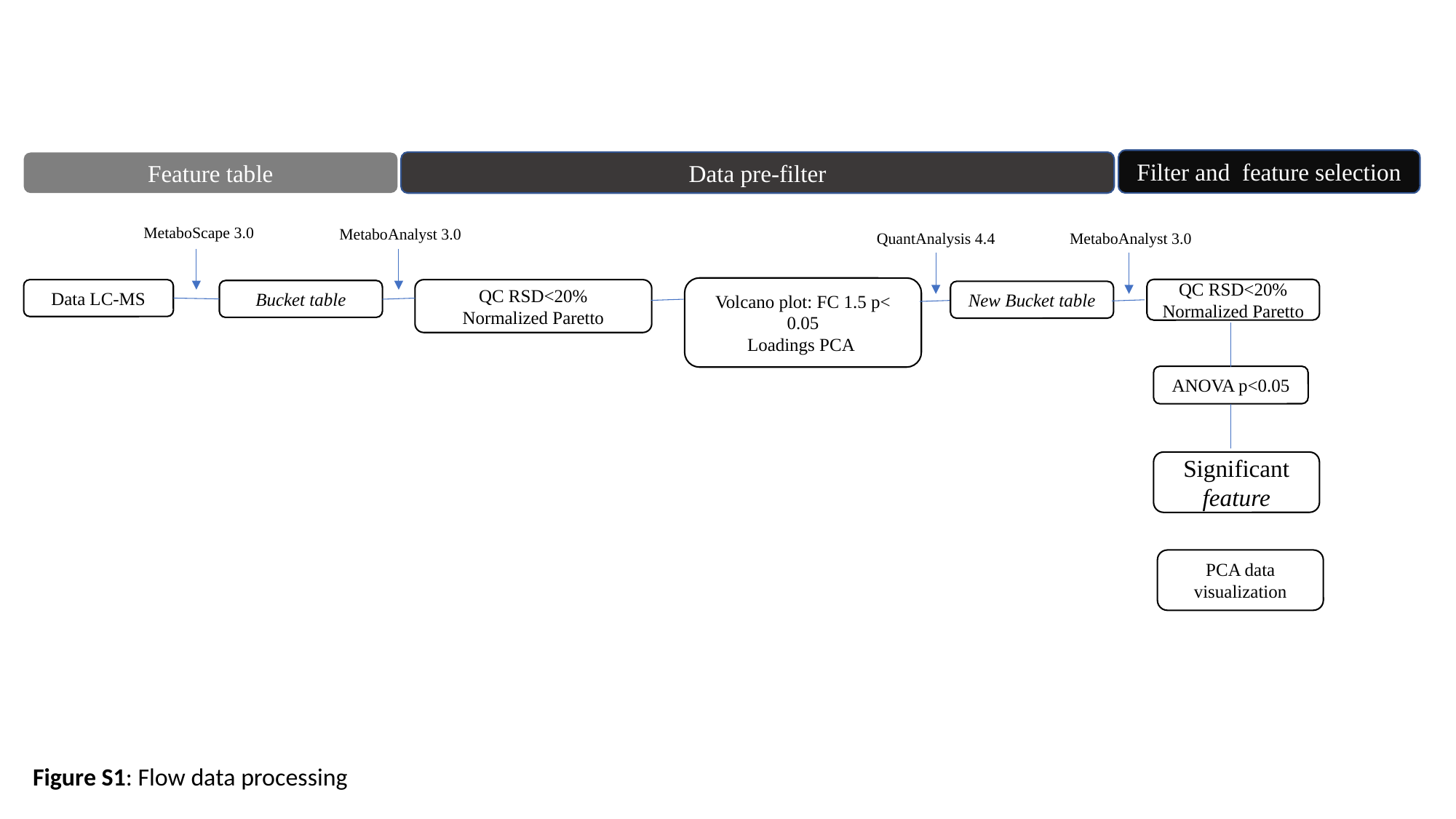

Filter and  feature selection
Data pre-filter
Feature table
MetaboScape 3.0
MetaboAnalyst 3.0
QuantAnalysis 4.4
MetaboAnalyst 3.0
Volcano plot: FC 1.5 p< 0.05
Loadings PCA
QC RSD<20%
Normalized Paretto
Data LC-MS
QC RSD<20%
Normalized Paretto
Bucket table
New Bucket table
ANOVA p<0.05
Significant feature
PCA data visualization
Figure S1: Flow data processing